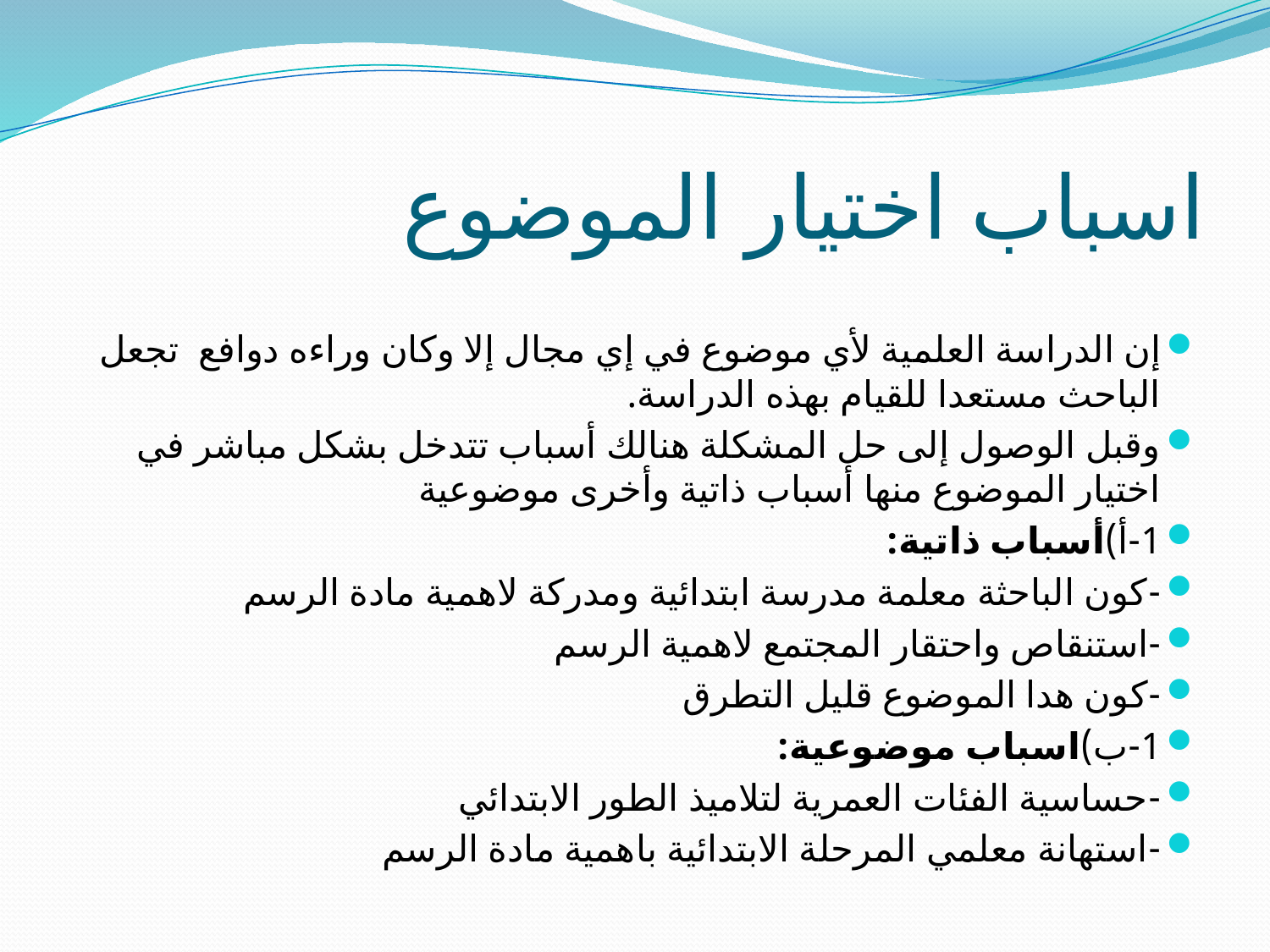

# اسباب اختيار الموضوع

إن الدراسة العلمية لأي موضوع في إي مجال إلا وكان وراءه دوافع  تجعل الباحث مستعدا للقيام بهذه الدراسة.
وقبل الوصول إلى حل المشكلة هنالك أسباب تتدخل بشكل مباشر في اختيار الموضوع منها أسباب ذاتية وأخرى موضوعية
1-أ)أسباب ذاتية:
-كون الباحثة معلمة مدرسة ابتدائية ومدركة لاهمية مادة الرسم
-استنقاص واحتقار المجتمع لاهمية الرسم
-كون هدا الموضوع قليل التطرق
1-ب)اسباب موضوعية:
-حساسية الفئات العمرية لتلاميذ الطور الابتدائي
-استهانة معلمي المرحلة الابتدائية باهمية مادة الرسم